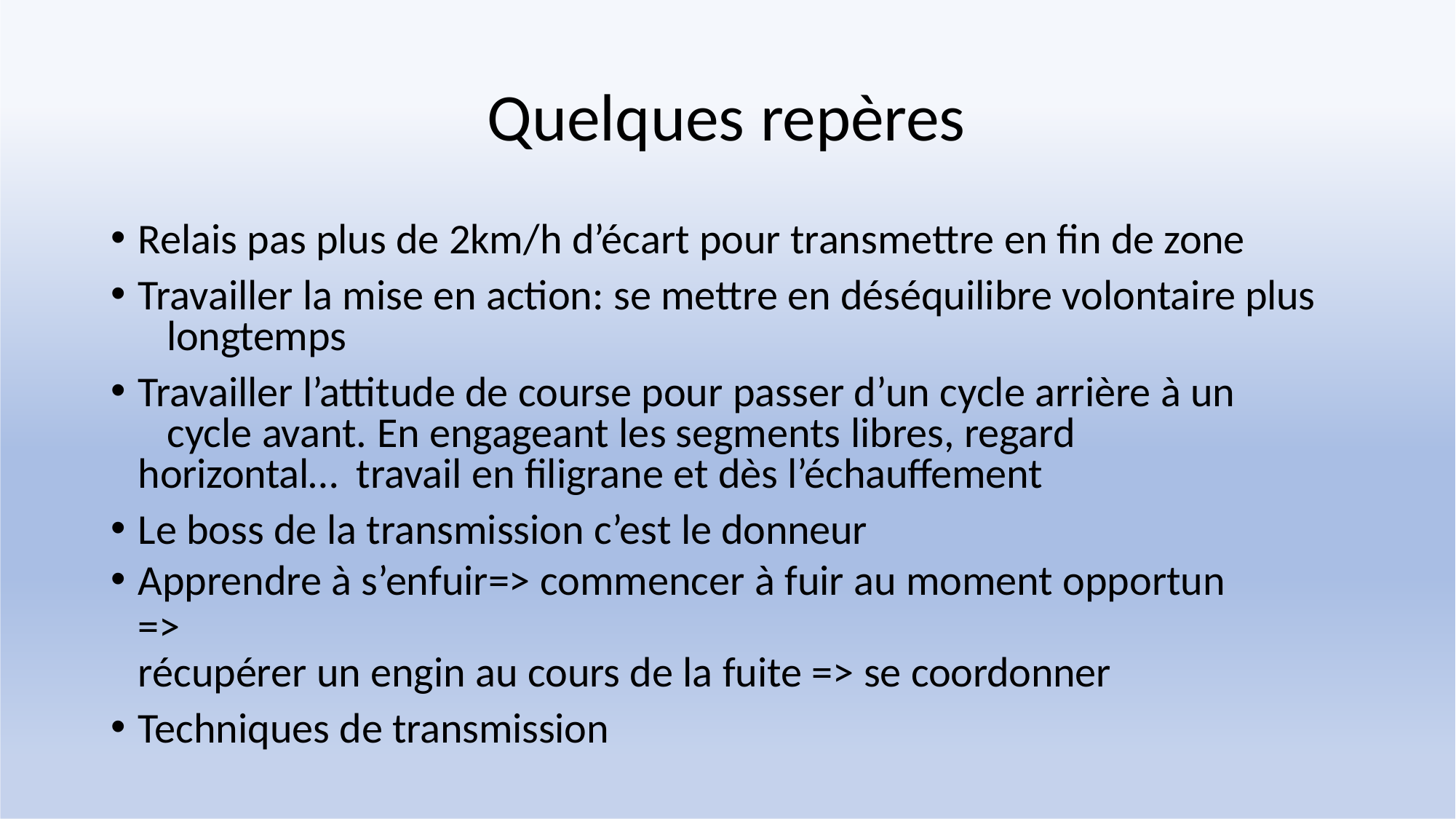

# Quelques repères
Relais pas plus de 2km/h d’écart pour transmettre en fin de zone
Travailler la mise en action: se mettre en déséquilibre volontaire plus 	longtemps
Travailler l’attitude de course pour passer d’un cycle arrière à un 	cycle avant. En engageant les segments libres, regard horizontal… 	travail en filigrane et dès l’échauffement
Le boss de la transmission c’est le donneur
Apprendre à s’enfuir=> commencer à fuir au moment opportun =>
récupérer un engin au cours de la fuite => se coordonner
Techniques de transmission